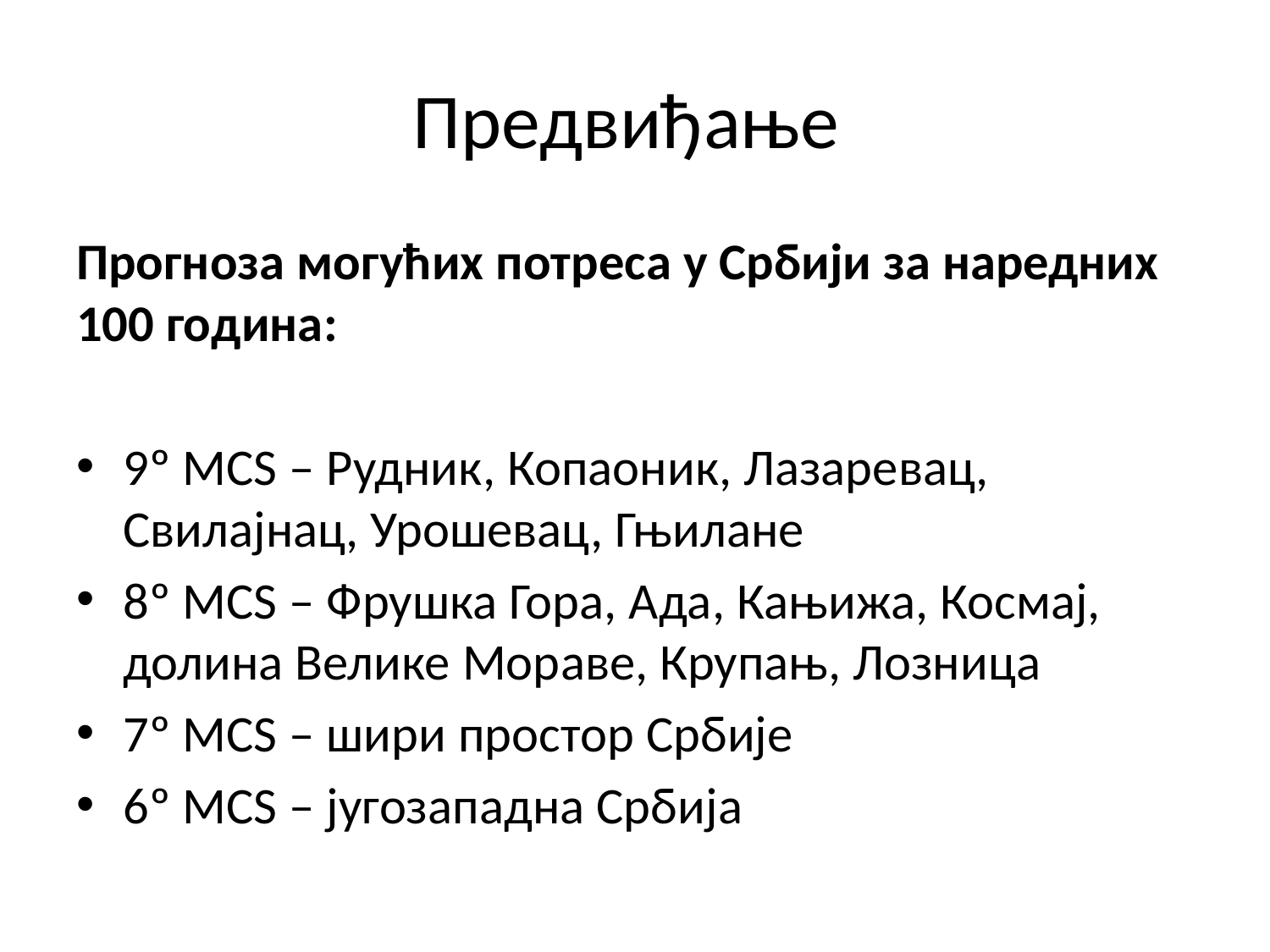

# Предвиђање
Прогноза могућих потреса у Србији за наредних 100 година:

9º MCS – Рудник, Копаоник, Лазаревац, Свилајнац, Урошевац, Гњилaне
8º MCS – Фрушка Гора, Ада, Кањижа, Космај, долина Велике Морaве, Крупaњ, Лозницa
7º MCS – шири простор Србије
6º MCS – југозападна Србијa